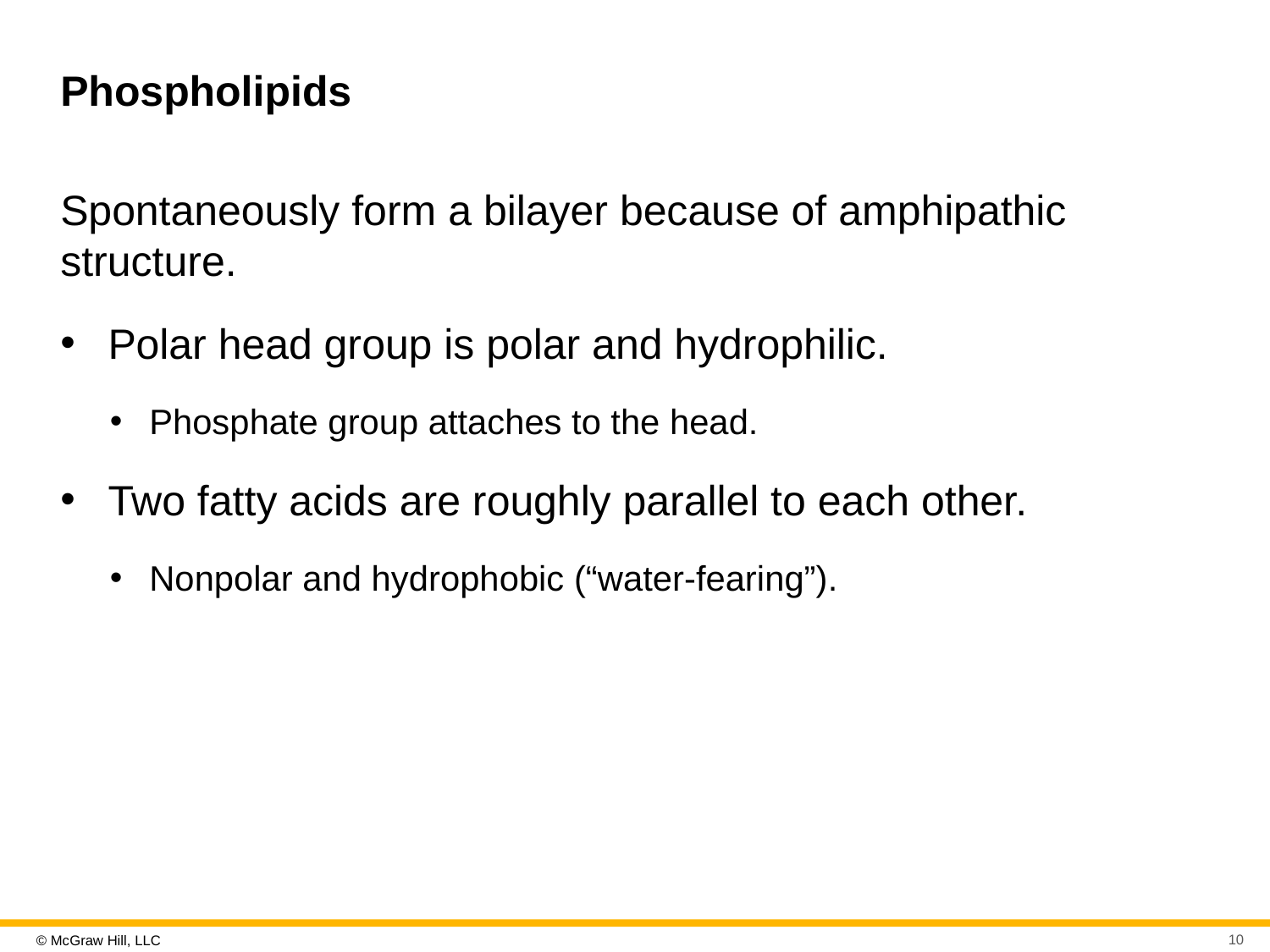

# Phospholipids
Spontaneously form a bilayer because of amphipathic structure.
Polar head group is polar and hydrophilic.
Phosphate group attaches to the head.
Two fatty acids are roughly parallel to each other.
Nonpolar and hydrophobic (“water-fearing”).
10